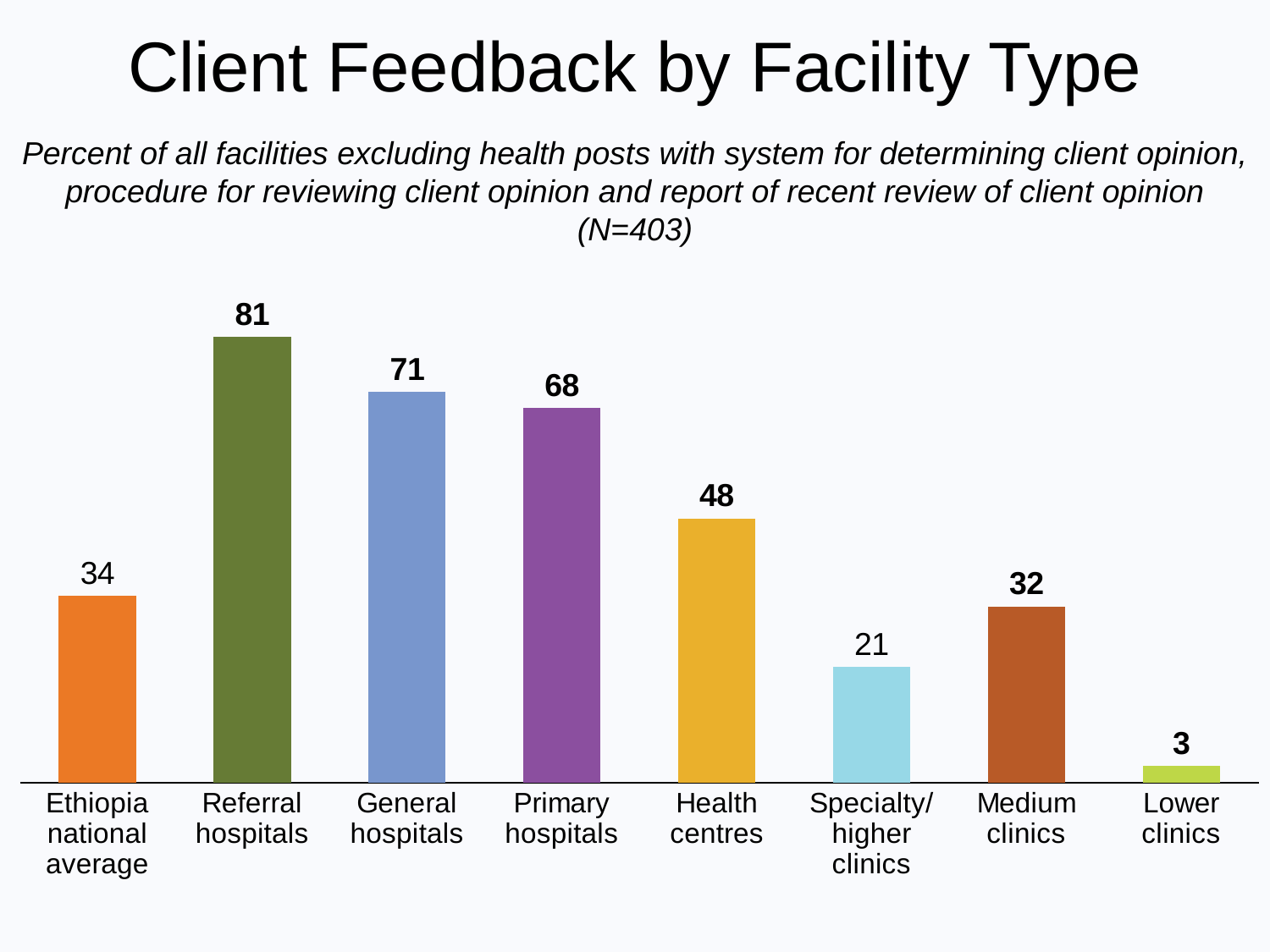

# Client Feedback by Facility Type
Percent of all facilities excluding health posts with system for determining client opinion, procedure for reviewing client opinion and report of recent review of client opinion (N=403)

### Chart

| Category |  |
|---|---|
| Ethiopia national average | 34.0 |
| Referral hospitals | 81.0 |
| General hospitals | 71.0 |
| Primary hospitals | 68.0 |
| Health centres | 48.0 |
| Specialty/ higher clinics | 21.0 |
| Medium clinics | 32.0 |
| Lower clinics | 3.0 |